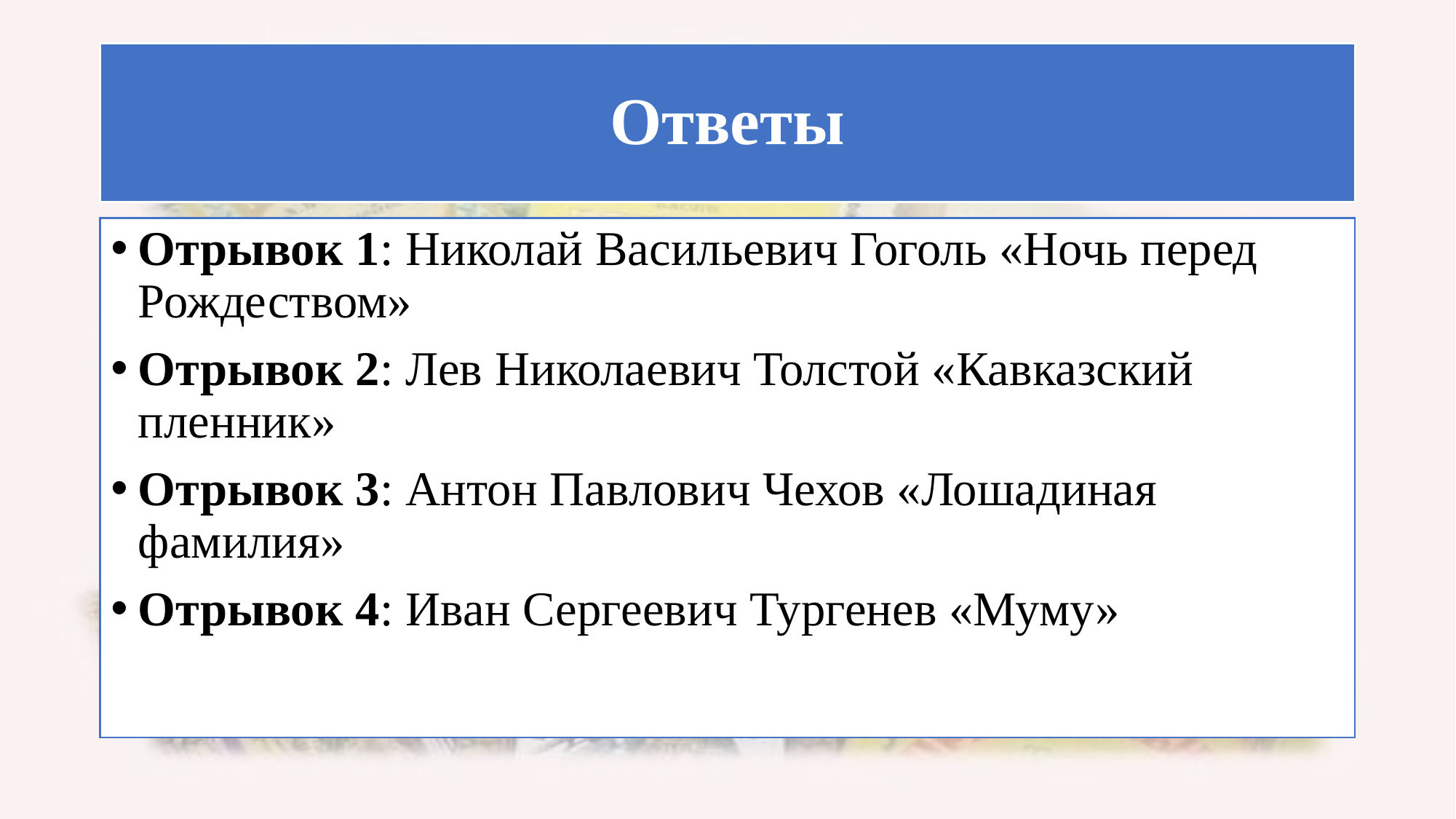

# Ответы
Отрывок 1: Николай Васильевич Гоголь «Ночь перед Рождеством»
Отрывок 2: Лев Николаевич Толстой «Кавказский пленник»
Отрывок 3: Антон Павлович Чехов «Лошадиная фамилия»
Отрывок 4: Иван Сергеевич Тургенев «Муму»